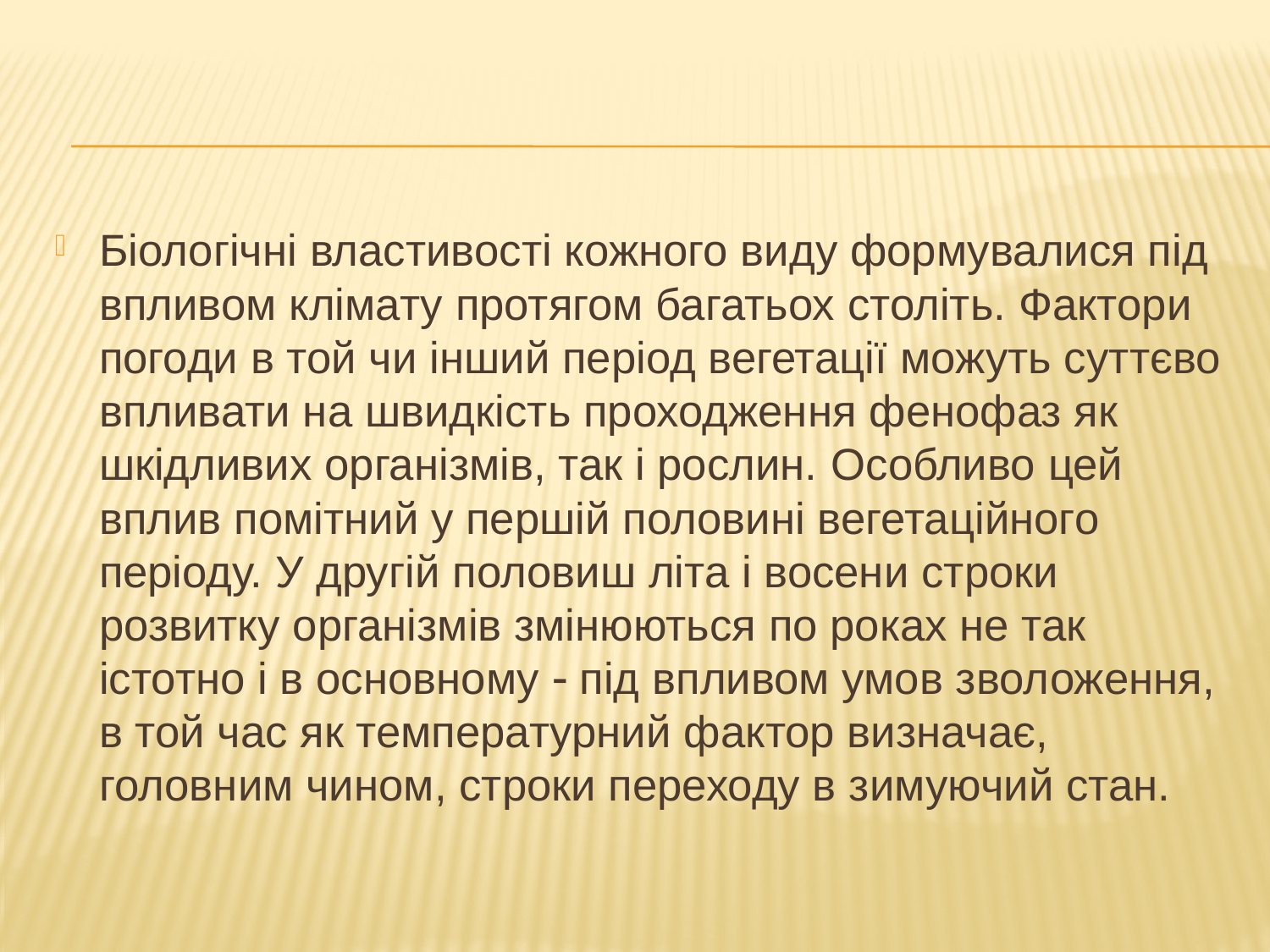

#
Біологічні властивості кожного виду формувалися під впливом клімату протягом багатьох століть. Фактори погоди в той чи інший період вегетації можуть суттєво впливати на швидкість проходження фенофаз як шкідливих організмів, так і рослин. Особливо цей вплив помітний у першій половині вегетаційного періоду. У другій половиш літа і восени строки розвитку організмів змінюються по роках не так істотно і в основному − під впливом умов зволоження, в той час як температурний фактор визначає, головним чином, строки переходу в зимуючий стан.